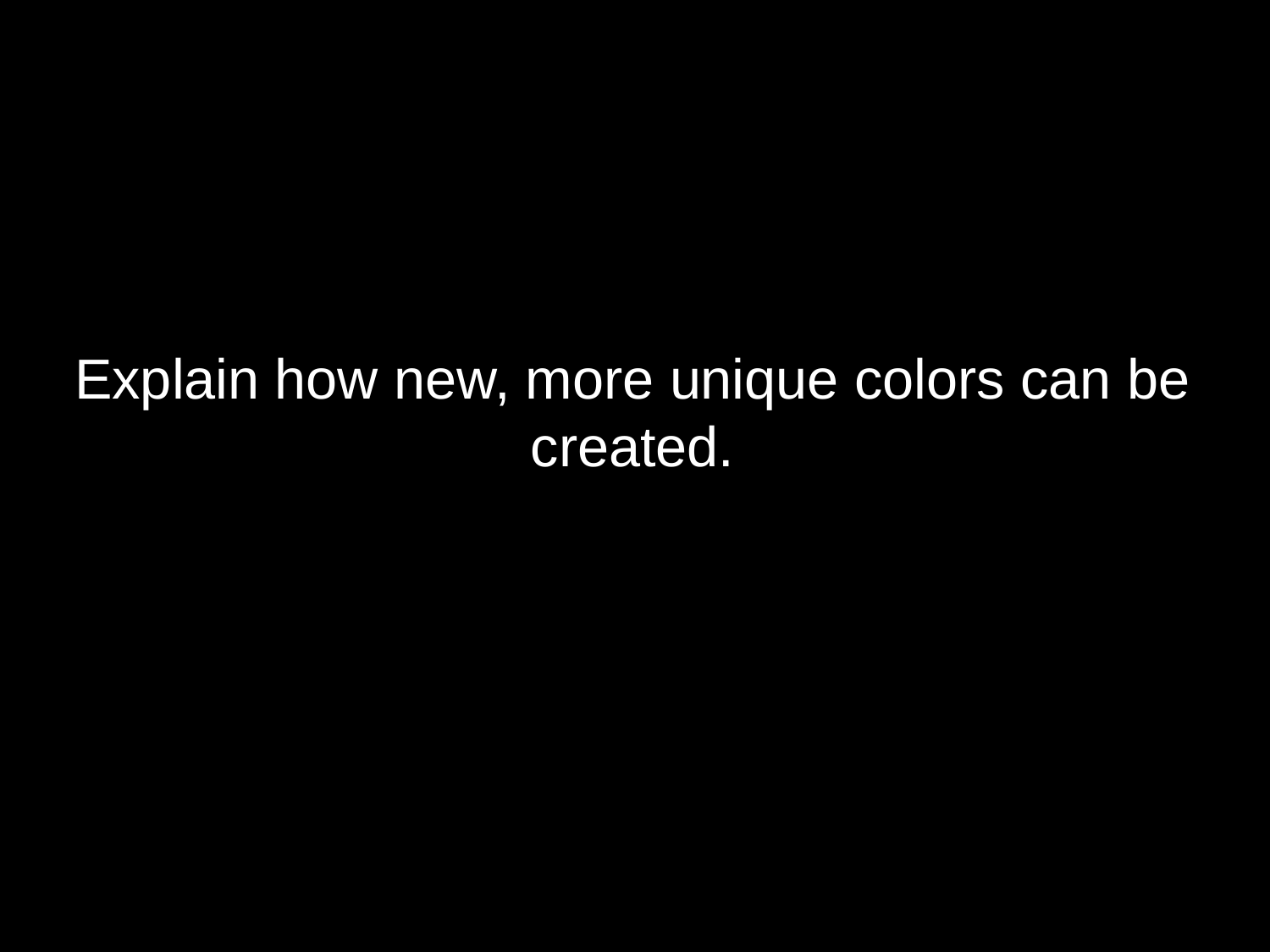

Explain how new, more unique colors can be created.